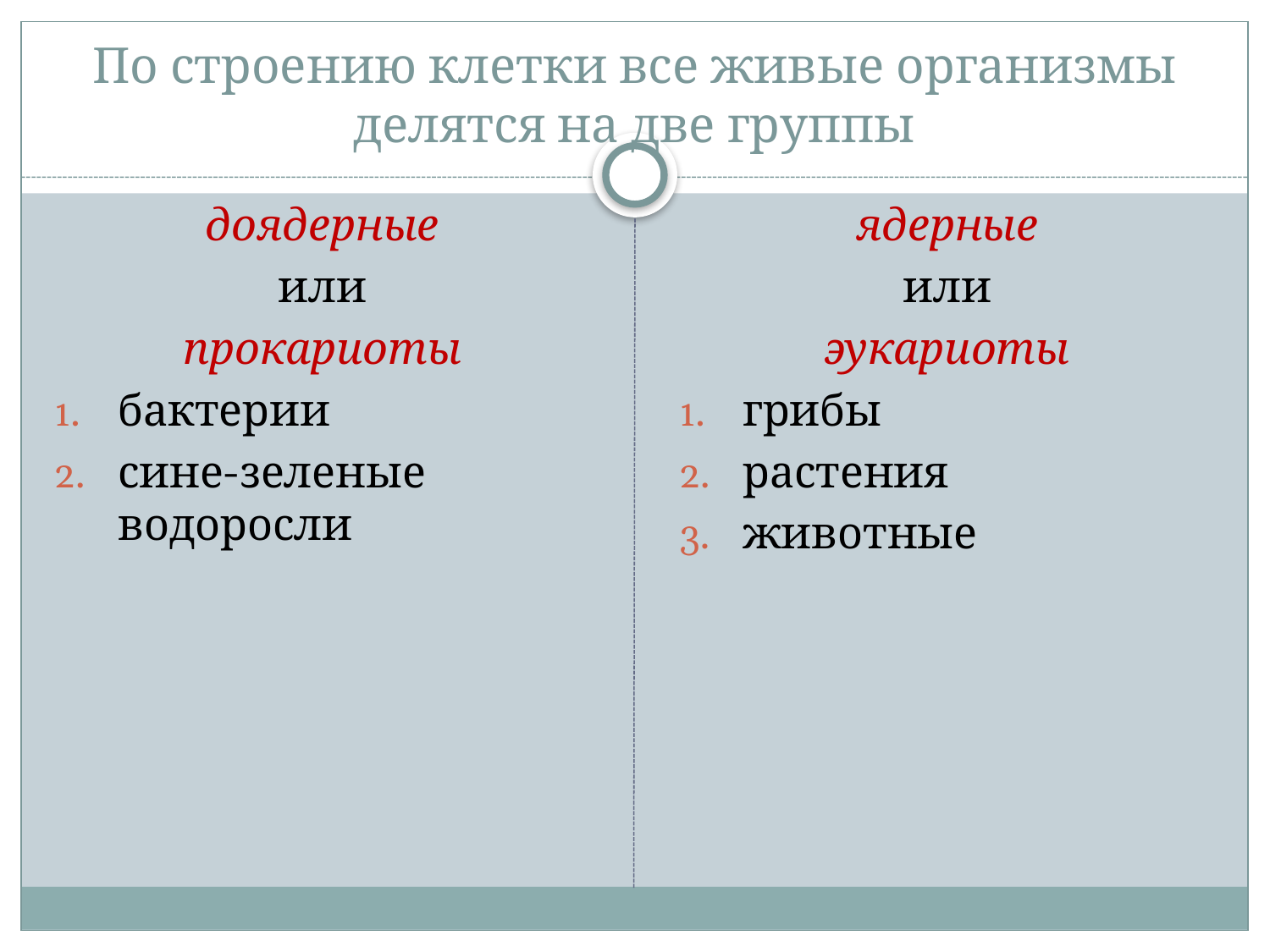

# По строению клетки все живые организмы делятся на две группы
доядерные
или
прокариоты
бактерии
сине-зеленые водоросли
ядерные
или
эукариоты
грибы
растения
животные